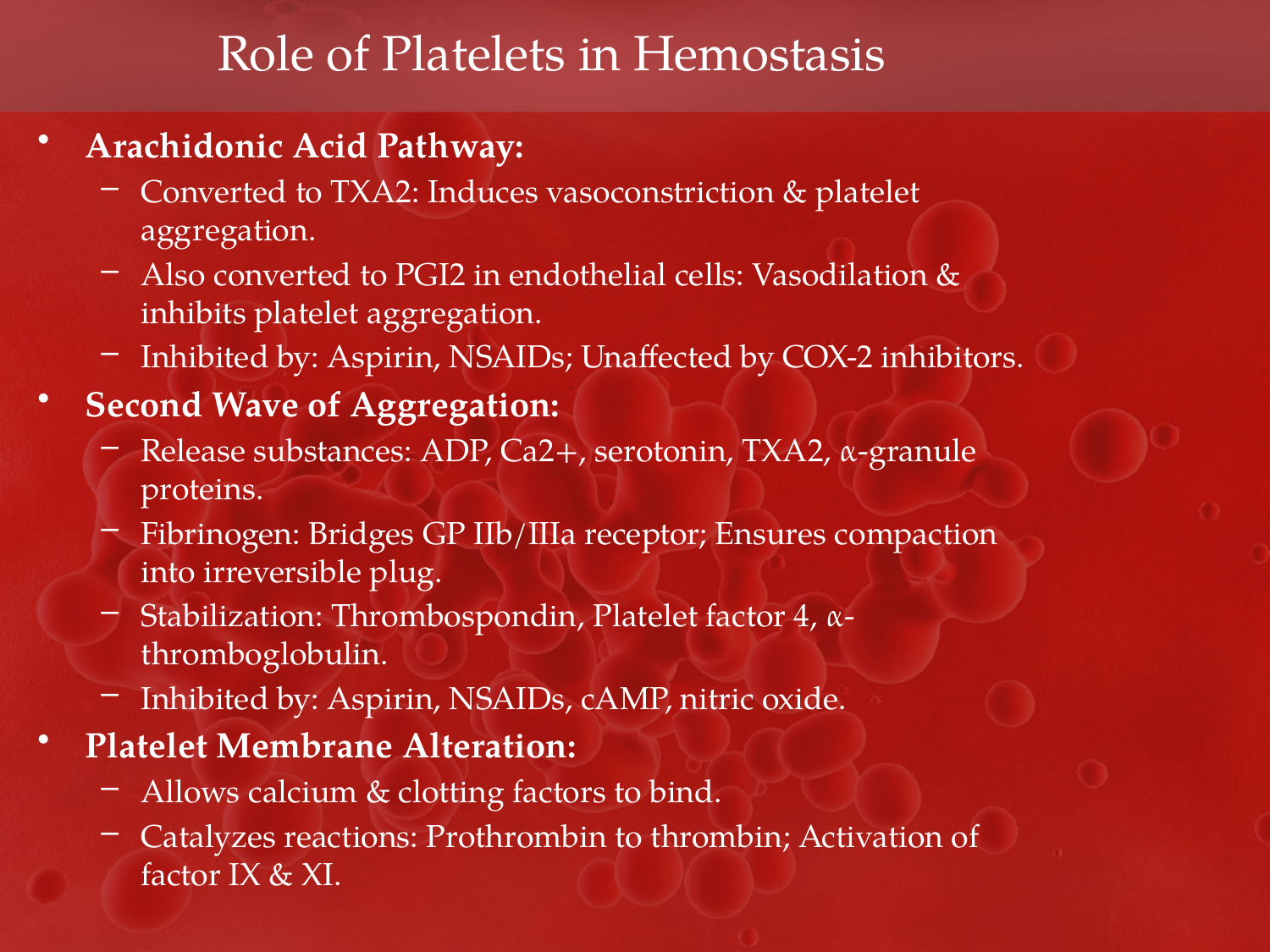

# Role of Platelets in Hemostasis
Arachidonic Acid Pathway:
Converted to TXA2: Induces vasoconstriction & platelet aggregation.
Also converted to PGI2 in endothelial cells: Vasodilation & inhibits platelet aggregation.
Inhibited by: Aspirin, NSAIDs; Unaffected by COX-2 inhibitors.
Second Wave of Aggregation:
Release substances: ADP, Ca2+, serotonin, TXA2, α-granule proteins.
Fibrinogen: Bridges GP IIb/IIIa receptor; Ensures compaction into irreversible plug.
Stabilization: Thrombospondin, Platelet factor 4, α-thromboglobulin.
Inhibited by: Aspirin, NSAIDs, cAMP, nitric oxide.
Platelet Membrane Alteration:
Allows calcium & clotting factors to bind.
Catalyzes reactions: Prothrombin to thrombin; Activation of factor IX & XI.